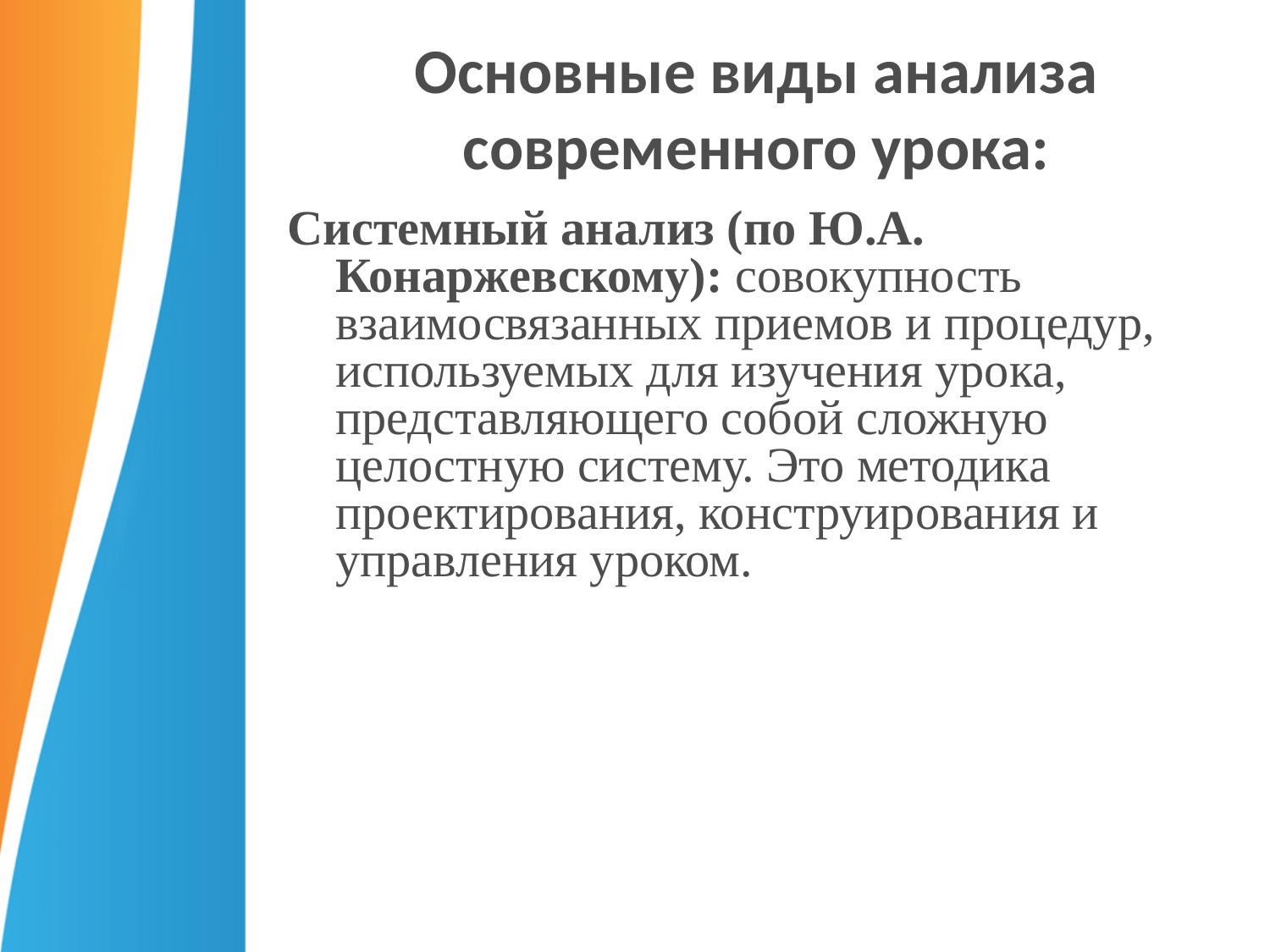

# Основные виды анализа современного урока:
Системный анализ (по Ю.А. Конаржевскому): совокупность взаимосвязанных приемов и процедур, используемых для изучения урока, представляющего собой сложную целостную систему. Это методика проектирования, конструирования и управления уроком.